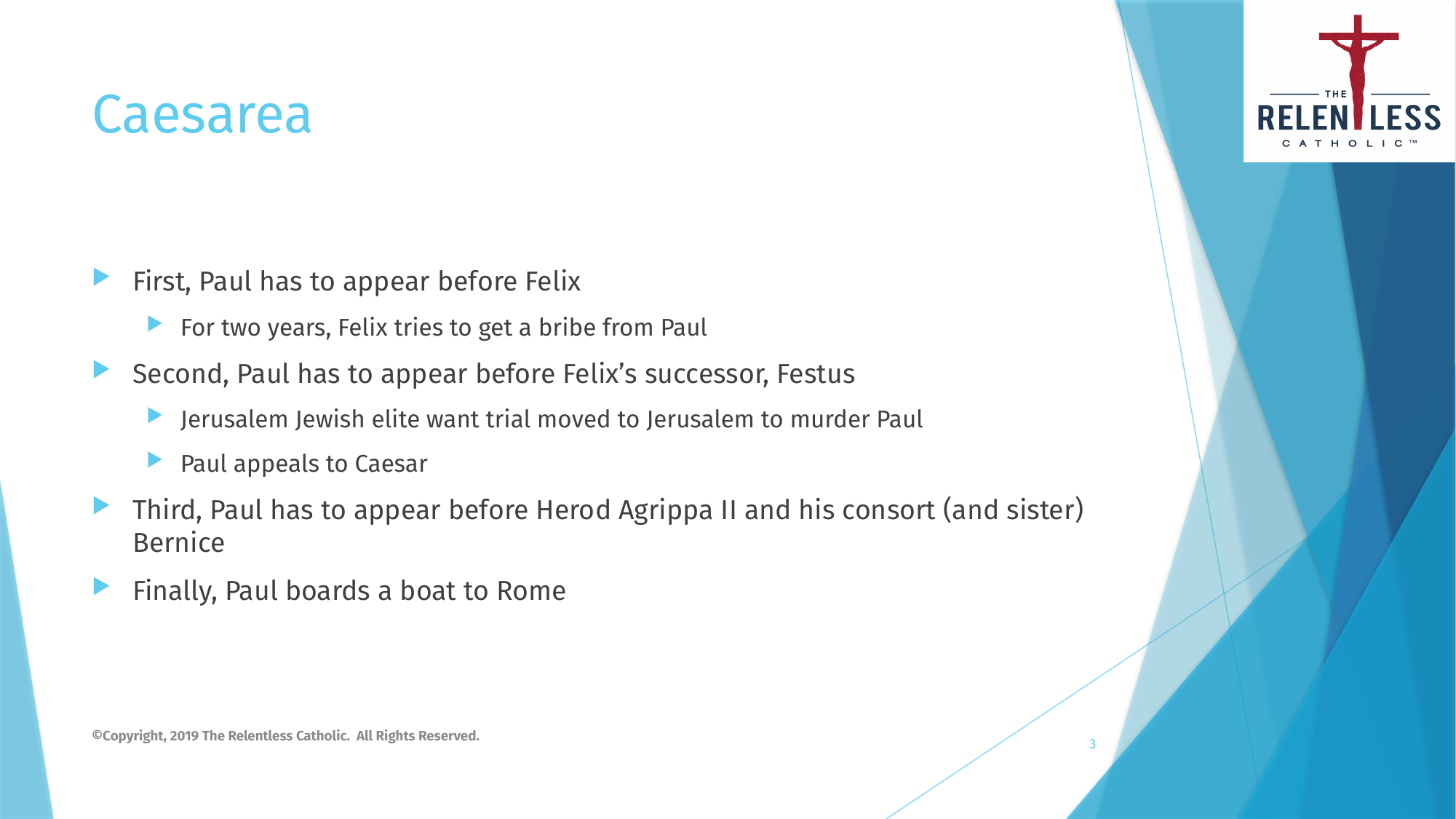

# Caesarea
First, Paul has to appear before Felix
For two years, Felix tries to get a bribe from Paul
Second, Paul has to appear before Felix’s successor, Festus
Jerusalem Jewish elite want trial moved to Jerusalem to murder Paul
Paul appeals to Caesar
Third, Paul has to appear before Herod Agrippa II and his consort (and sister) Bernice
Finally, Paul boards a boat to Rome
©Copyright, 2019 The Relentless Catholic.  All Rights Reserved.

3